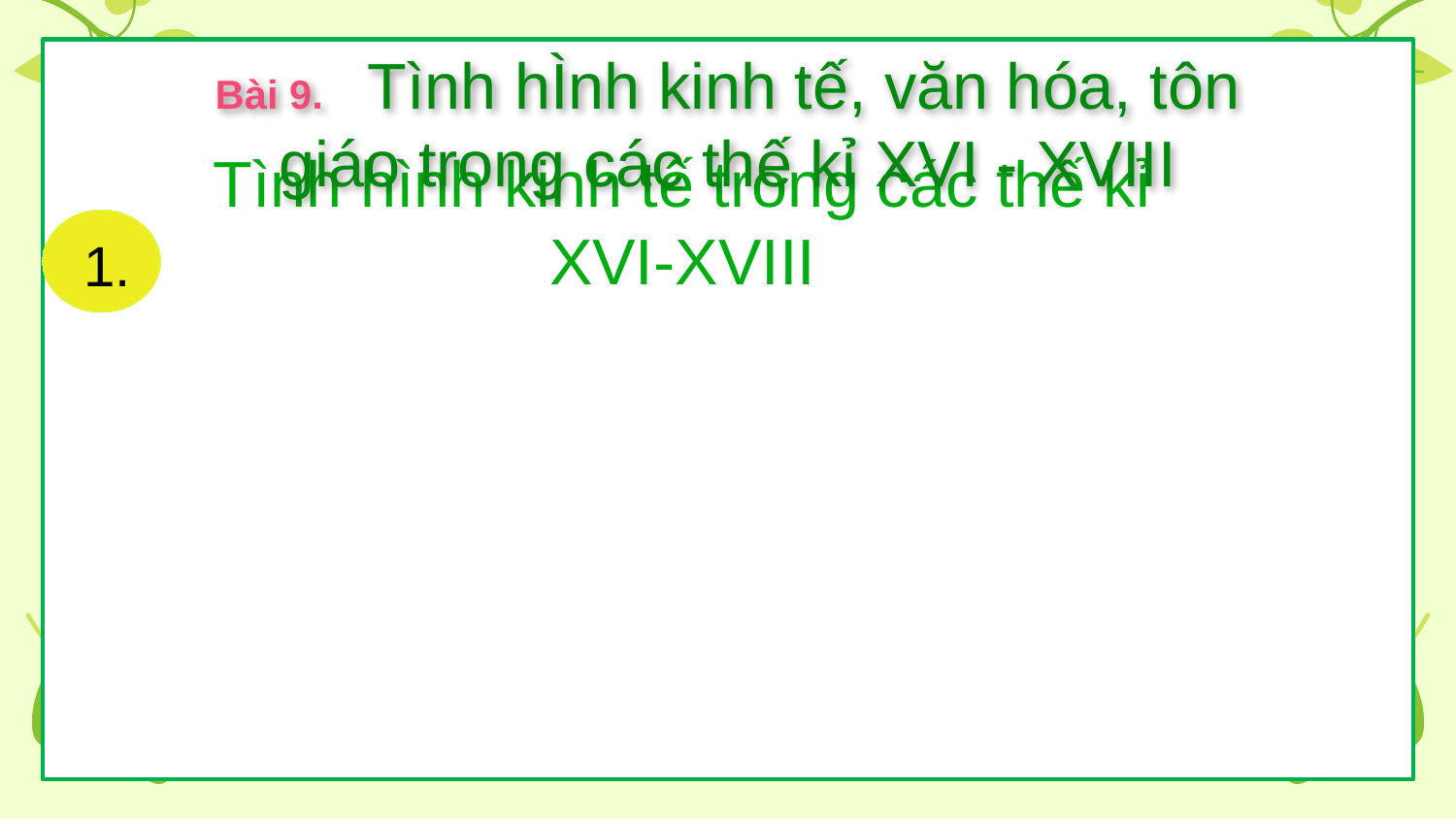

Bài 9.    Tình hÌnh kinh tế, văn hóa, tôn giáo trong các thế kỉ XVI - XVIII

1.
Tình hình kinh tế trong các thế kỉ XVI-XVIII